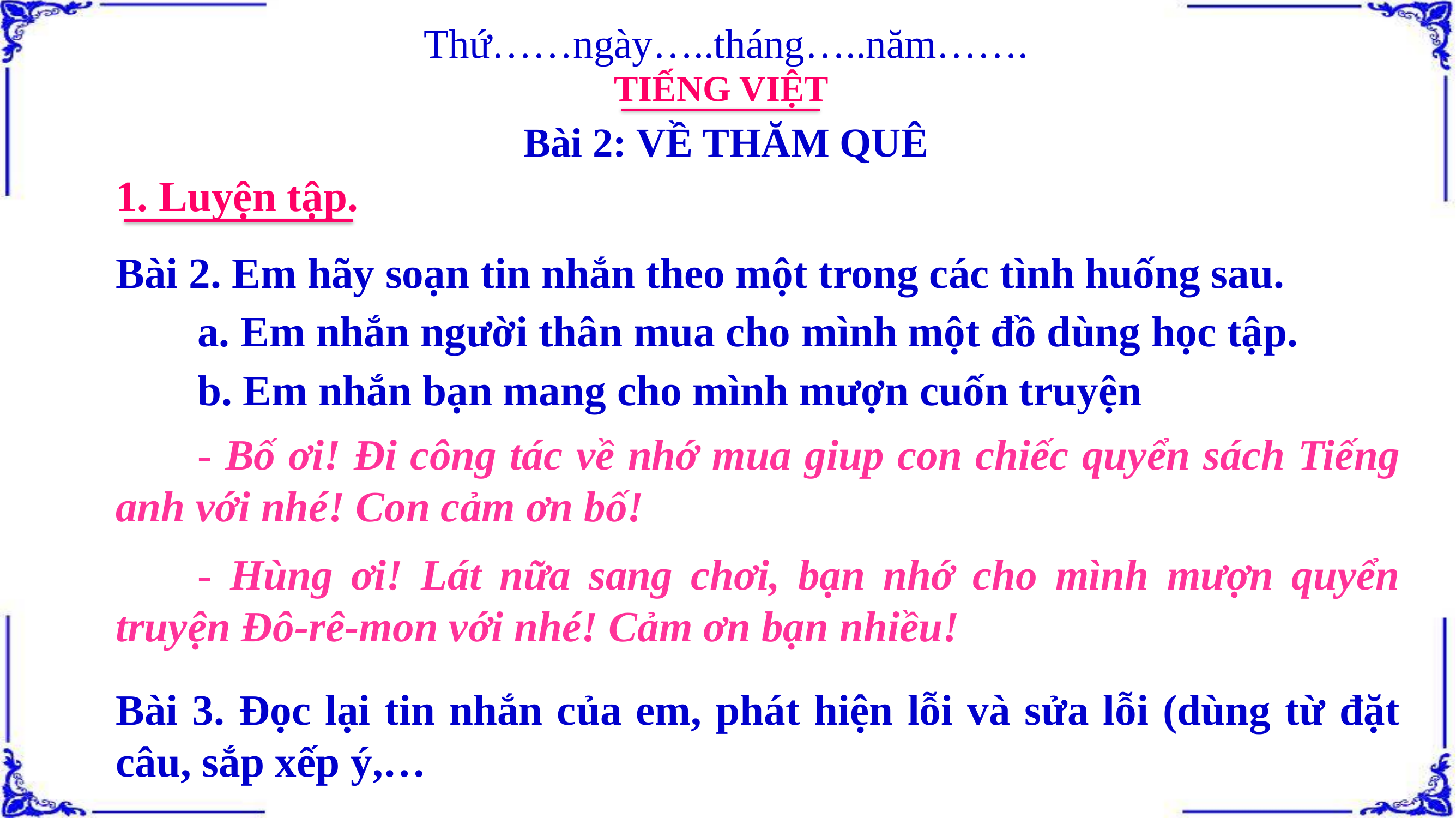

Thứ……ngày…..tháng…..năm…….
TIẾNG VIỆT
Bài 2: VỀ THĂM QUÊ
1. Luyện tập.
Bài 2. Em hãy soạn tin nhắn theo một trong các tình huống sau.
a. Em nhắn người thân mua cho mình một đồ dùng học tập.
b. Em nhắn bạn mang cho mình mượn cuốn truyện
- Bố ơi! Đi công tác về nhớ mua giup con chiếc quyển sách Tiếng anh với nhé! Con cảm ơn bố!
- Hùng ơi! Lát nữa sang chơi, bạn nhớ cho mình mượn quyển truyện Đô-rê-mon với nhé! Cảm ơn bạn nhiều!
Bài 3. Đọc lại tin nhắn của em, phát hiện lỗi và sửa lỗi (dùng từ đặt câu, sắp xếp ý,…